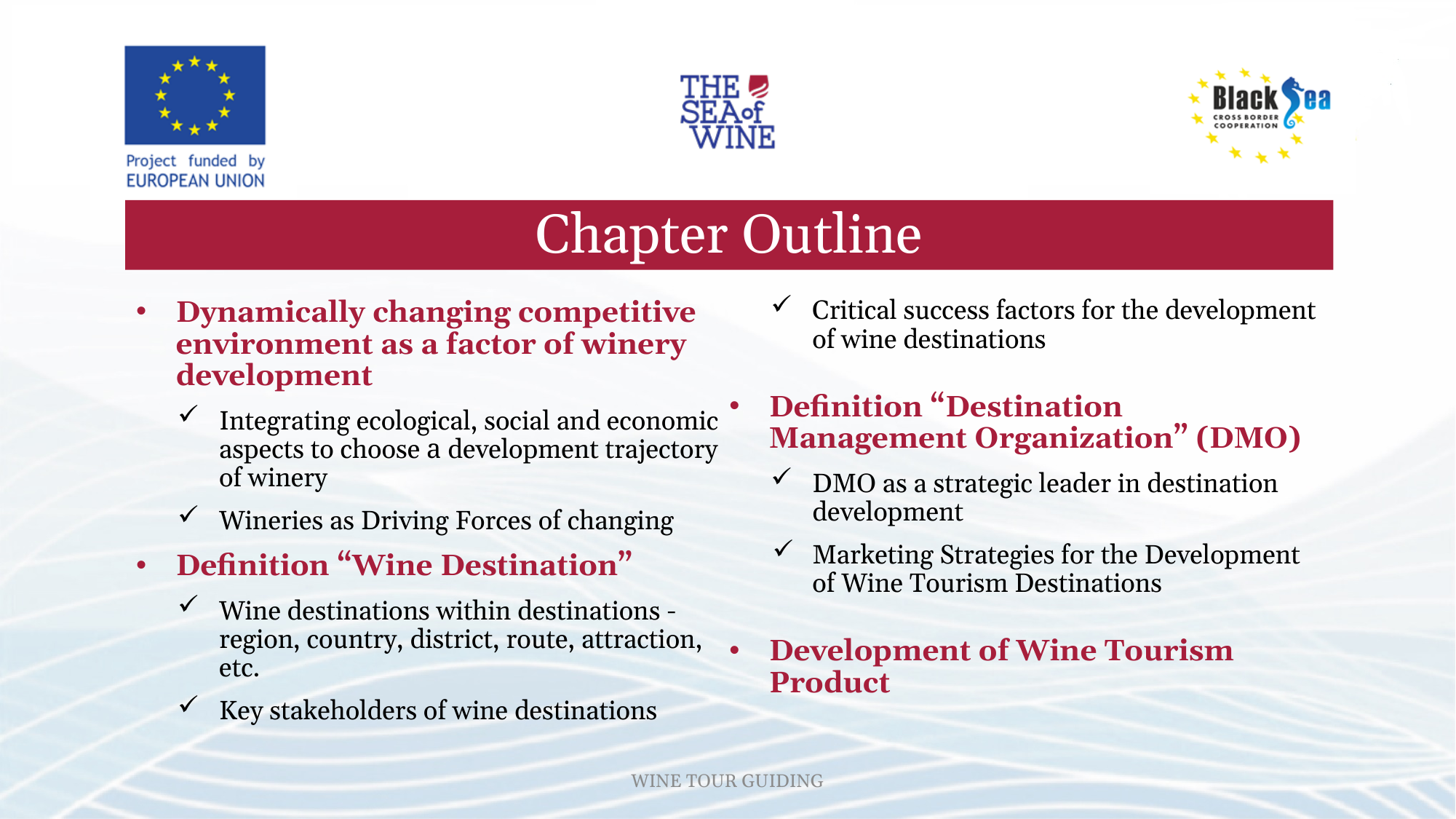

# Chapter Outline
Dynamically changing competitive environment as a factor of winery development
Integrating ecological, social and economic aspects to choose а development trajectory of winery
Wineries as Driving Forces of changing
Definition “Wine Destination”
Wine destinations within destinations - region, country, district, route, attraction, etc.
Key stakeholders of wine destinations
Critical success factors for the development of wine destinations

Definition “Destination Management Organization” (DMO)
DMO as a strategic leader in destination development
Marketing Strategies for the Development of Wine Tourism Destinations

Development of Wine Tourism Product
WINE TOUR GUIDING